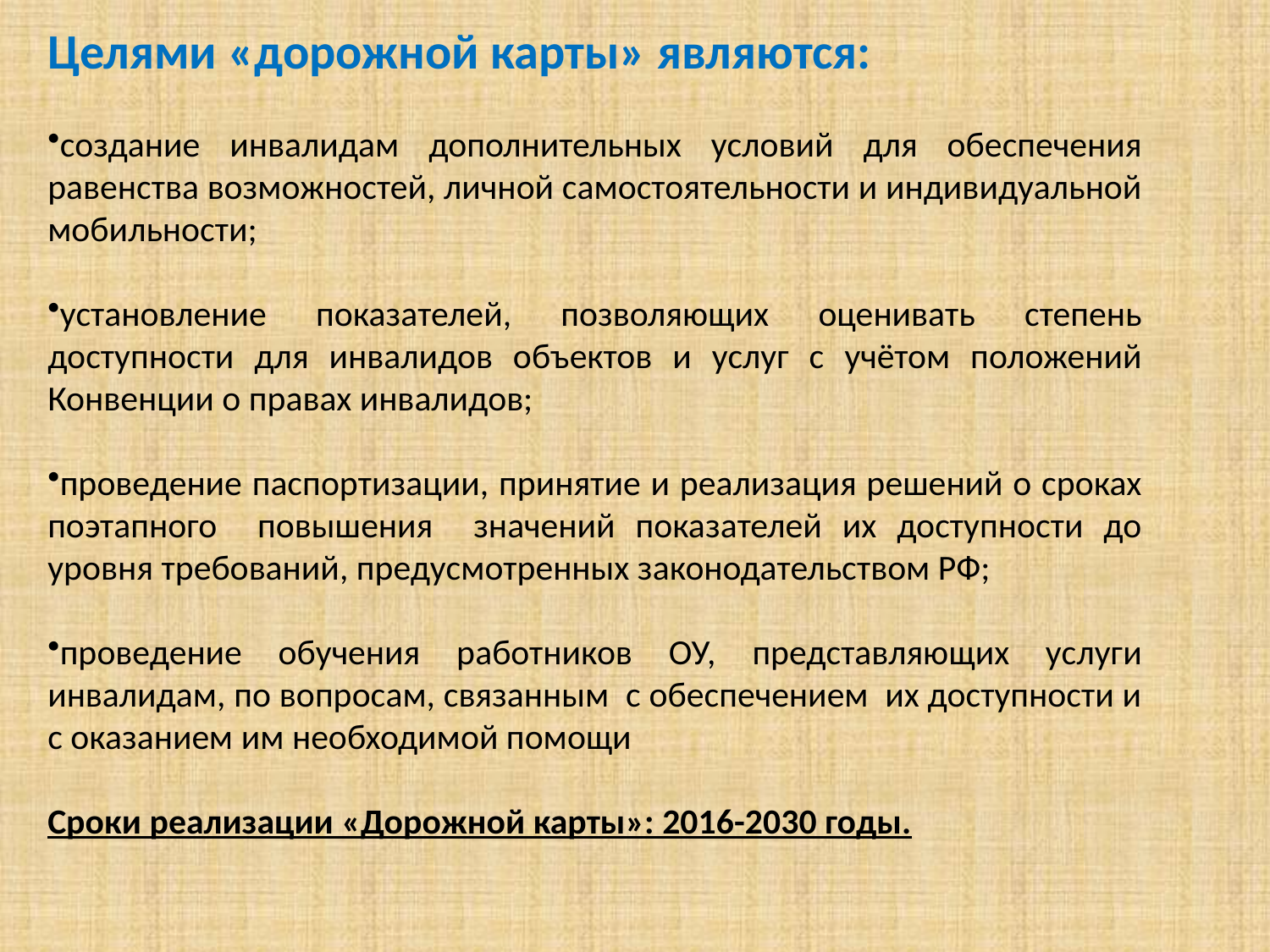

Целями «дорожной карты» являются:

создание инвалидам дополнительных условий для обеспечения равенства возможностей, личной самостоятельности и индивидуальной мобильности;

установление показателей, позволяющих оценивать степень доступности для инвалидов объектов и услуг с учётом положений Конвенции о правах инвалидов;

проведение паспортизации, принятие и реализация решений о сроках поэтапного  повышения  значений показателей их доступности до уровня требований, предусмотренных законодательством РФ;

проведение обучения работников ОУ, представляющих услуги инвалидам, по вопросам, связанным  с обеспечением  их доступности и с оказанием им необходимой помощи

Сроки реализации «Дорожной карты»: 2016-2030 годы.